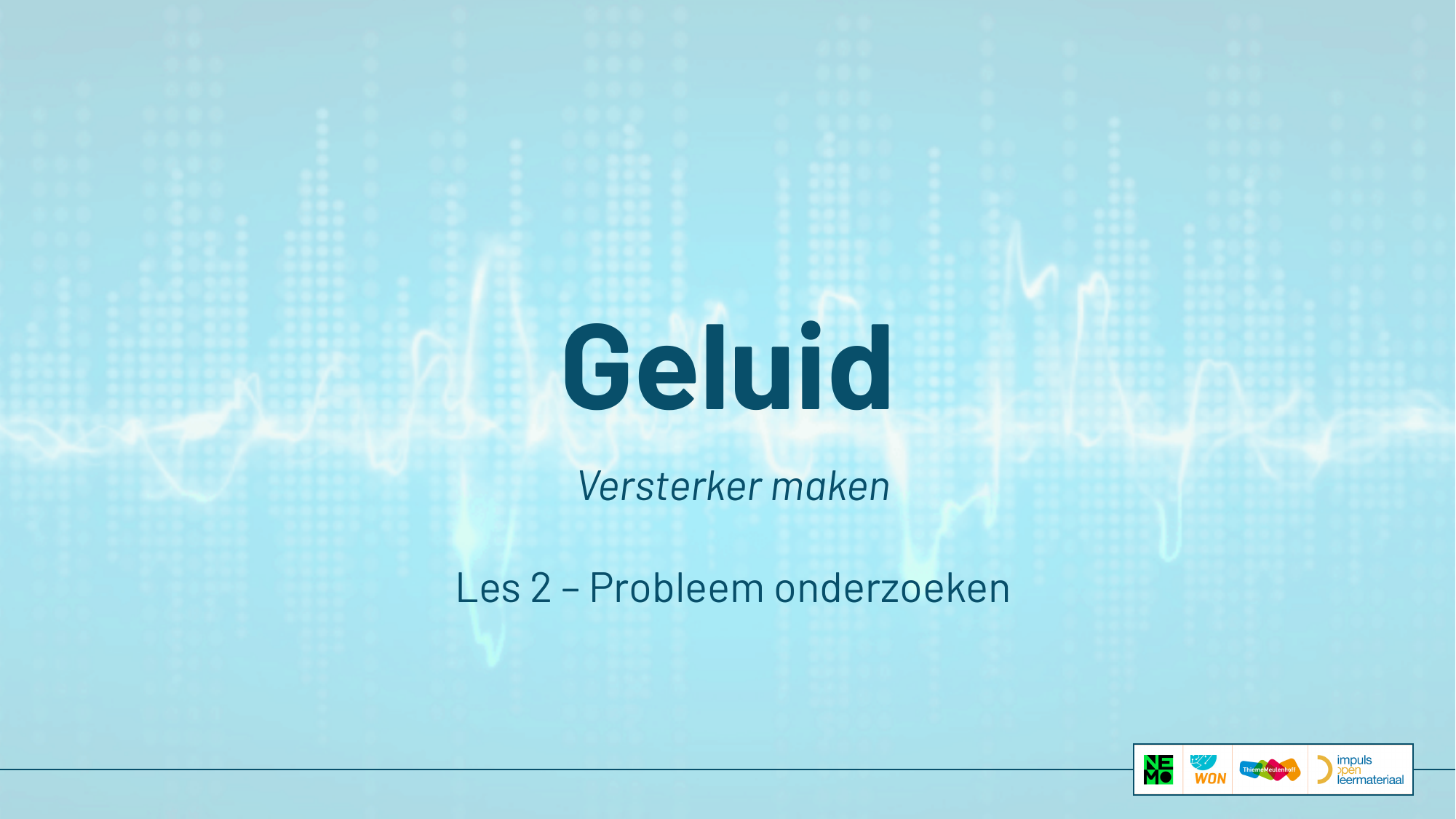

# Geluid
Versterker maken

Les 2 – Probleem onderzoeken